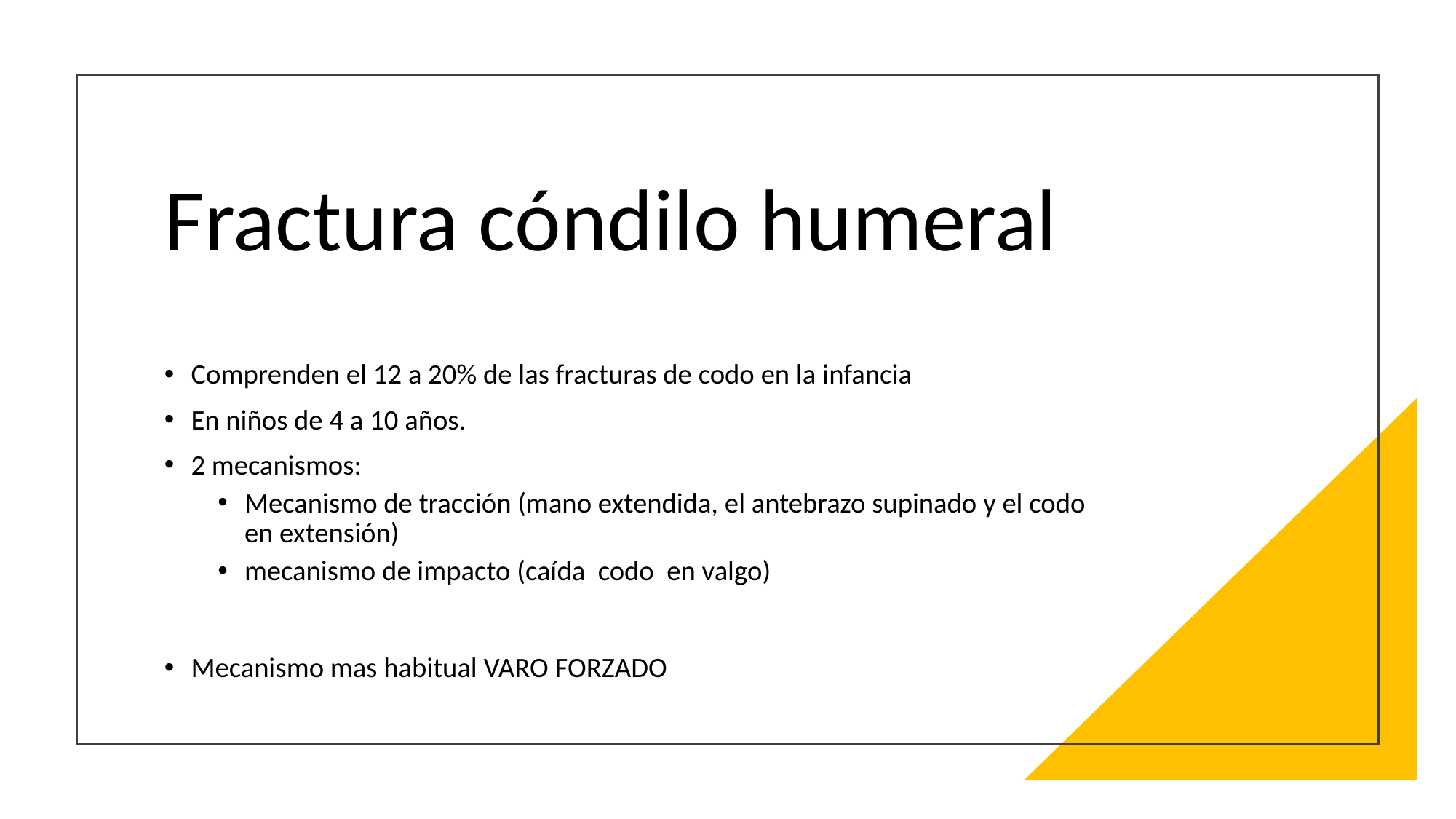

# Fractura cóndilo humeral
Comprenden el 12 a 20% de las fracturas de codo en la infancia
En niños de 4 a 10 años.
2 mecanismos:
Mecanismo de tracción (mano extendida, el antebrazo supinado y el codo en extensión)
mecanismo de impacto (caída  codo  en valgo)

Mecanismo mas habitual VARO FORZADO